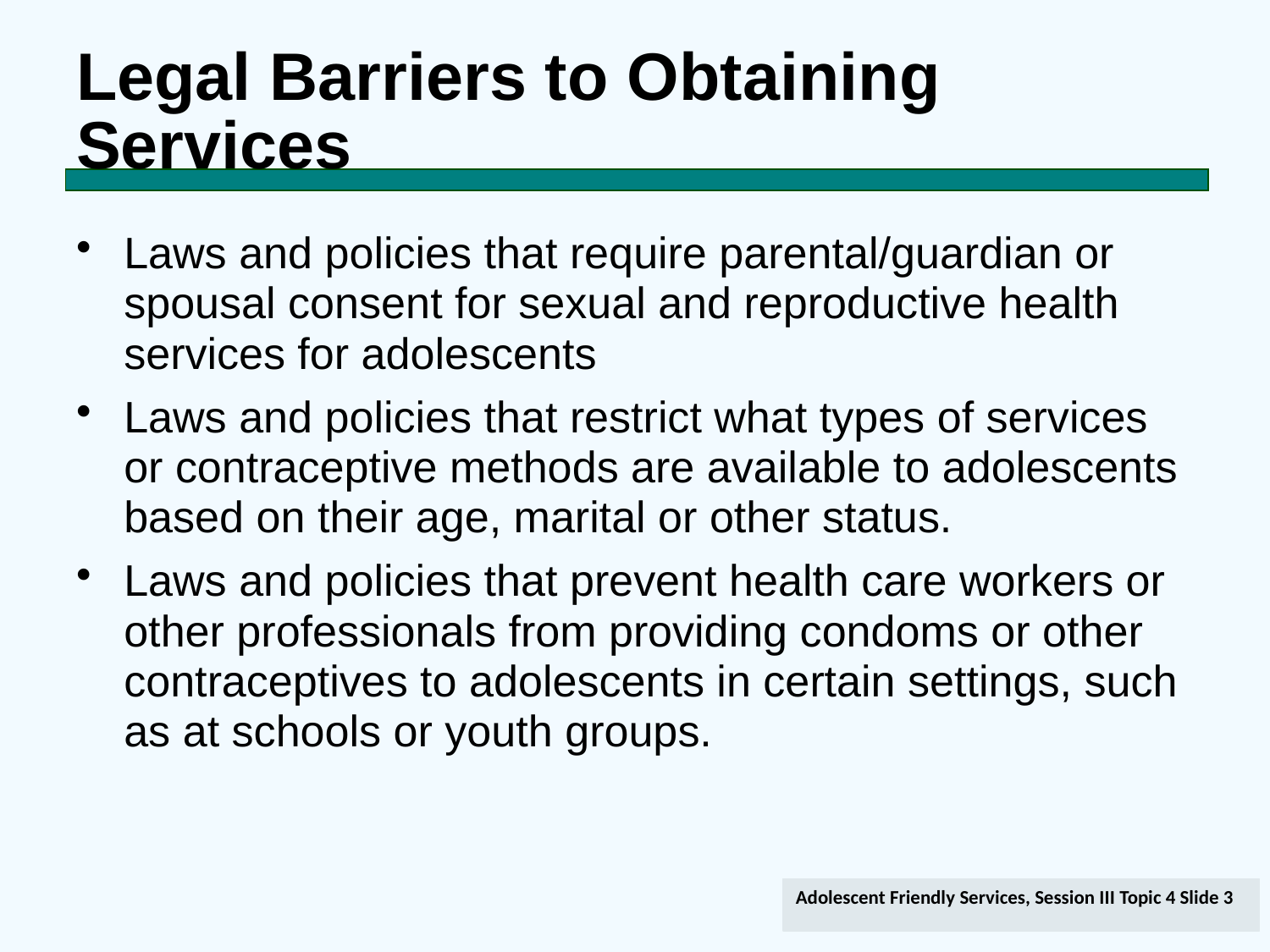

# Legal Barriers to Obtaining Services
Laws and policies that require parental/guardian or spousal consent for sexual and reproductive health services for adolescents
Laws and policies that restrict what types of services or contraceptive methods are available to adolescents based on their age, marital or other status.
Laws and policies that prevent health care workers or other professionals from providing condoms or other contraceptives to adolescents in certain settings, such as at schools or youth groups.
Adolescent Friendly Services, Session III Topic 4 Slide 3